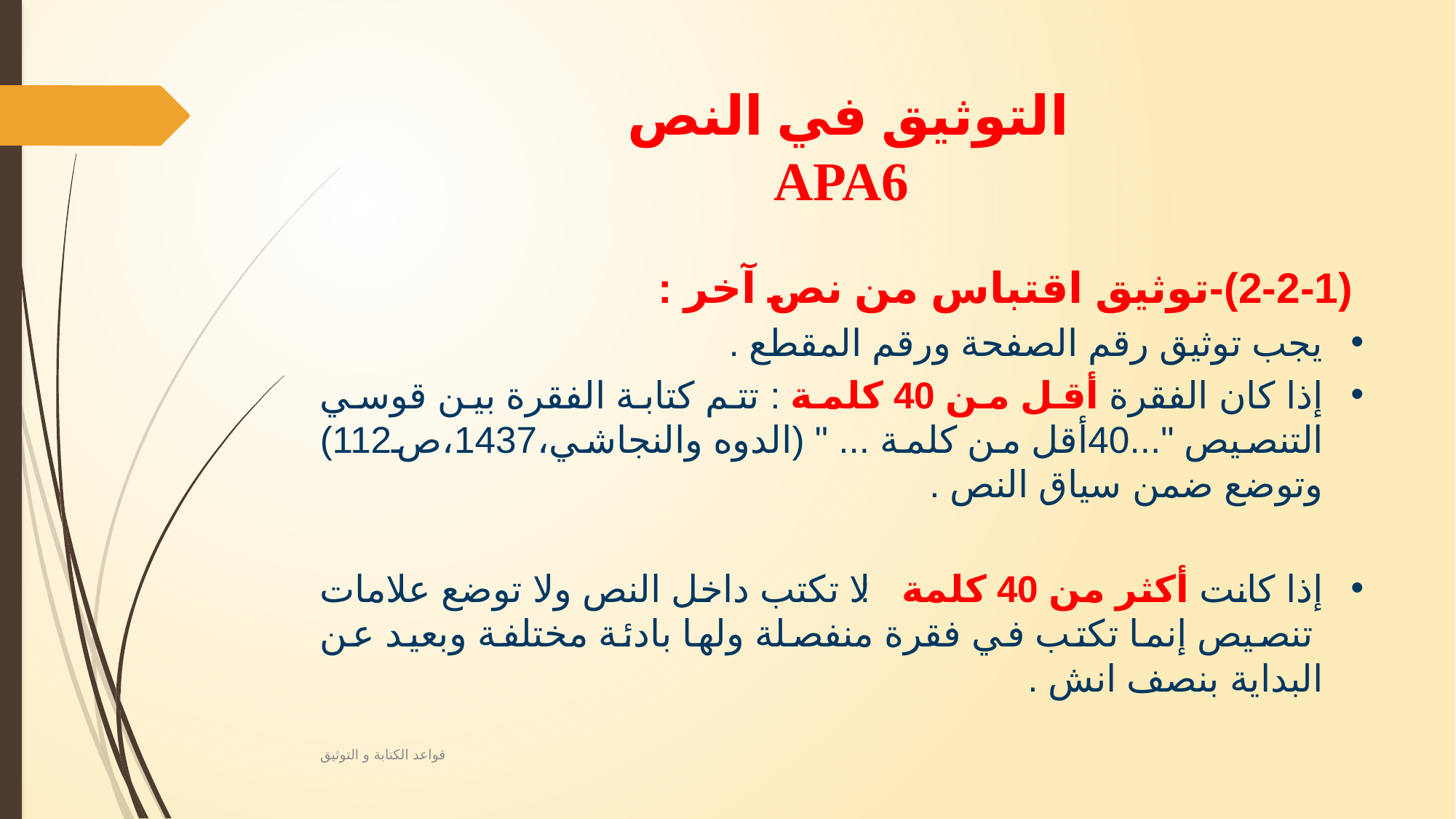

# التوثيق في النص APA6
 (2-2-1)-توثيق اقتباس من نص آخر :
يجب توثيق رقم الصفحة ورقم المقطع .
إذا كان الفقرة أقل من 40 كلمة : تتم كتابة الفقرة بين قوسي التنصيص "...40أقل من كلمة ... " (الدوه والنجاشي،1437،ص112) وتوضع ضمن سياق النص .

إذا كانت أكثر من 40 كلمة : لا تكتب داخل النص ولا توضع علامات  تنصيص إنما تكتب في فقرة منفصلة ولها بادئة مختلفة وبعيد عن البداية بنصف انش .
قواعد الكتابة و التوثيق